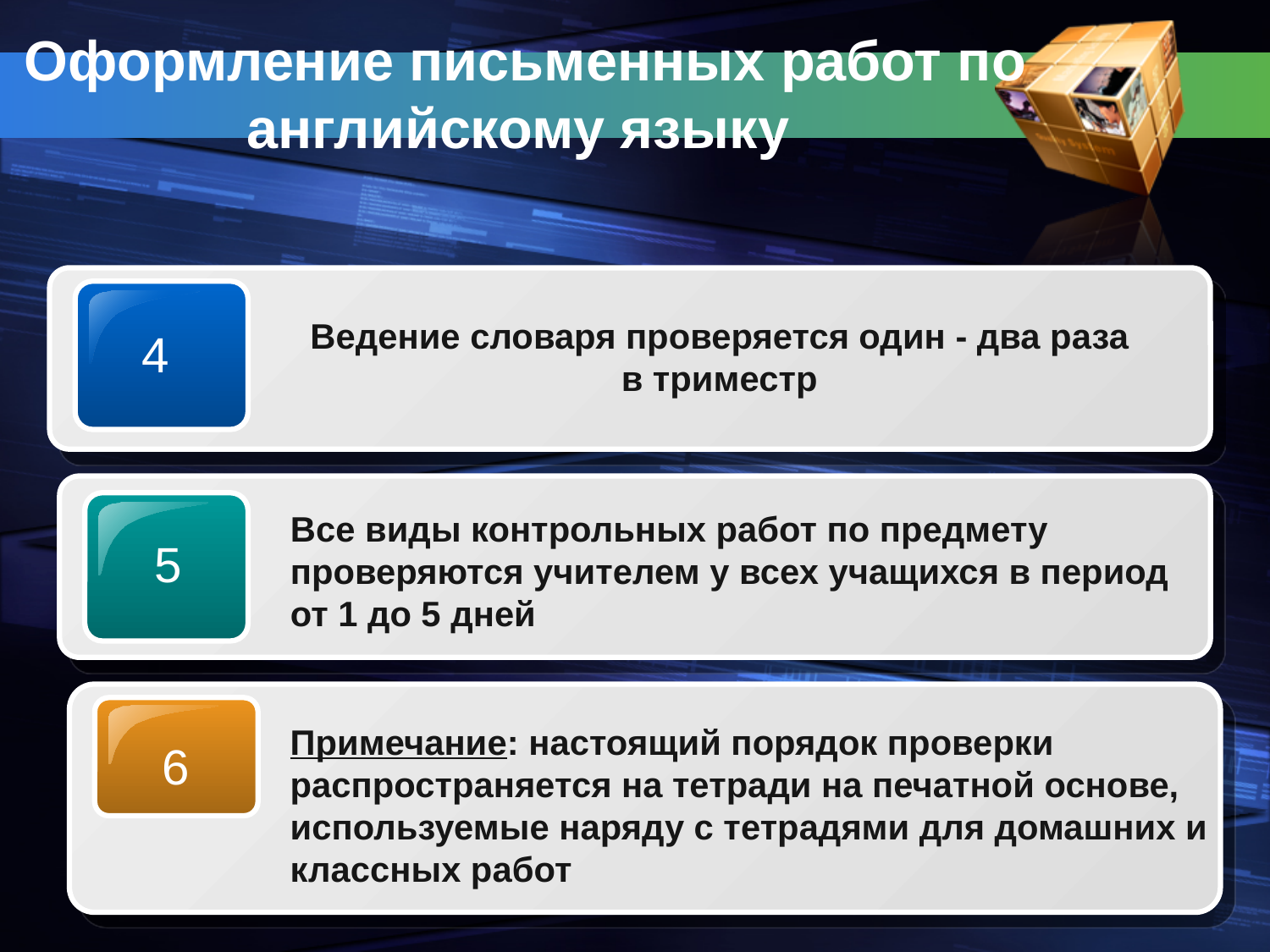

# Оформление письменных работ по английскому языку

Ведение словаря проверяется один - два раза в триместр
4

Все виды контрольных работ по предмету проверяются учителем у всех учащихся в период от 1 до 5 дней

5

Примечание: настоящий порядок проверки распространяется на тетради на печатной основе, используемые наряду с тетрадями для домашних и классных работ
6